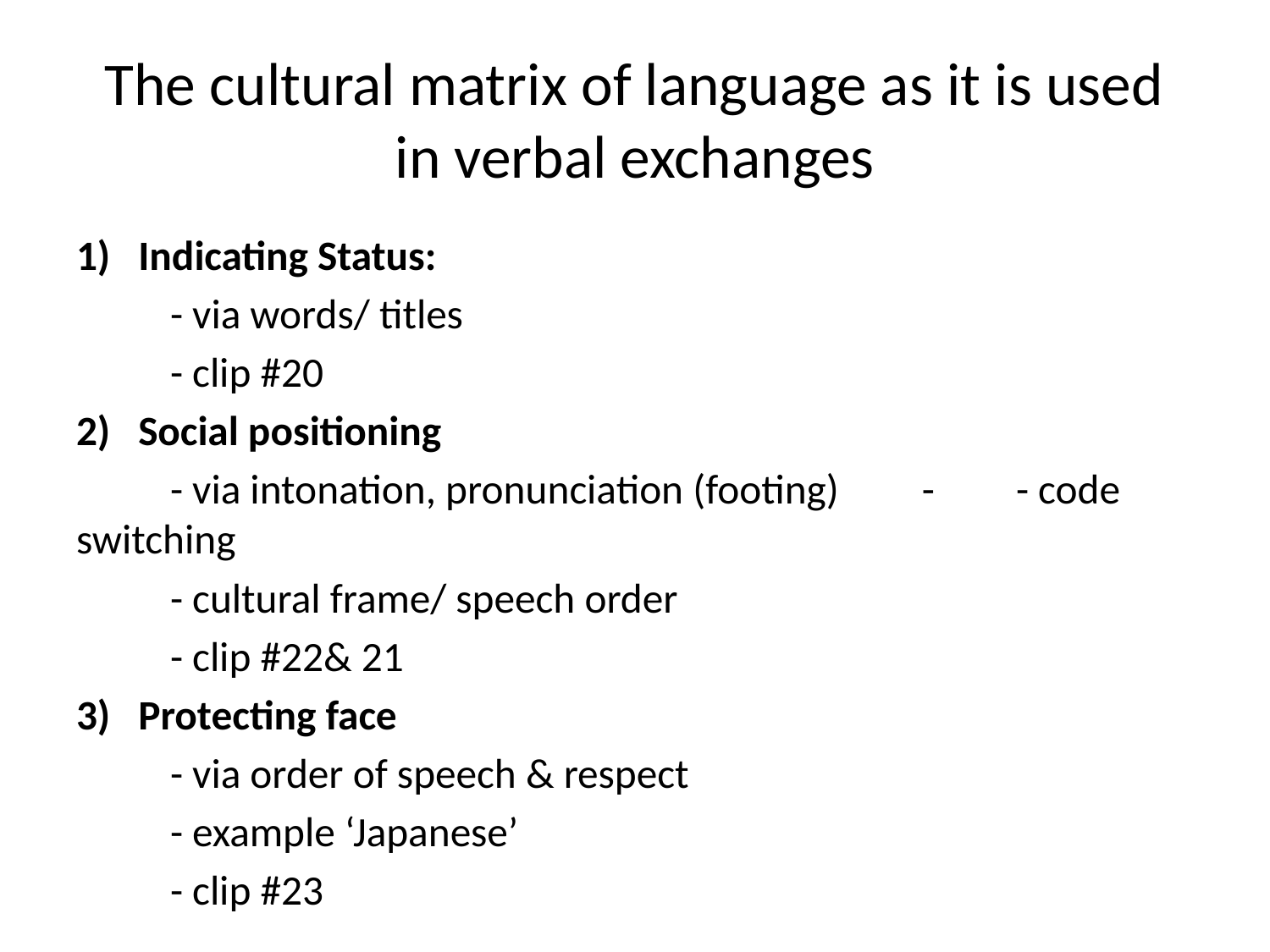

# The cultural matrix of language as it is used in verbal exchanges
Indicating Status:
	- via words/ titles
	- clip #20
Social positioning
	- via intonation, pronunciation (footing) 	-  	- code switching
	- cultural frame/ speech order
	- clip #22& 21
Protecting face
	- via order of speech & respect
	- example ‘Japanese’
	- clip #23